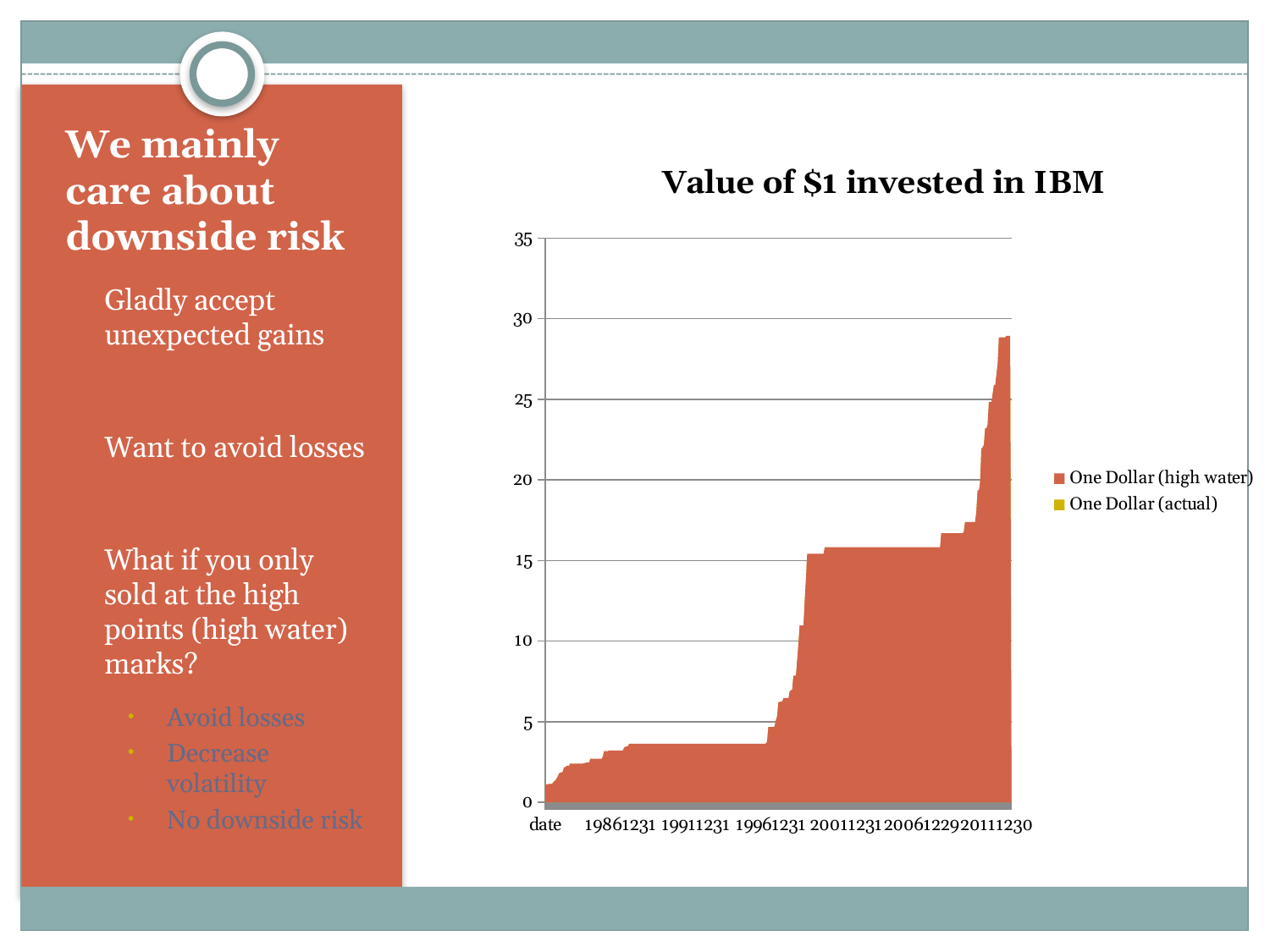

# We mainly care about downside risk

[unsupported chart]

Gladly accept unexpected gains

Want to avoid losses

What if you only sold at the high points (high water) marks?
Avoid losses
Decrease volatility
No downside risk